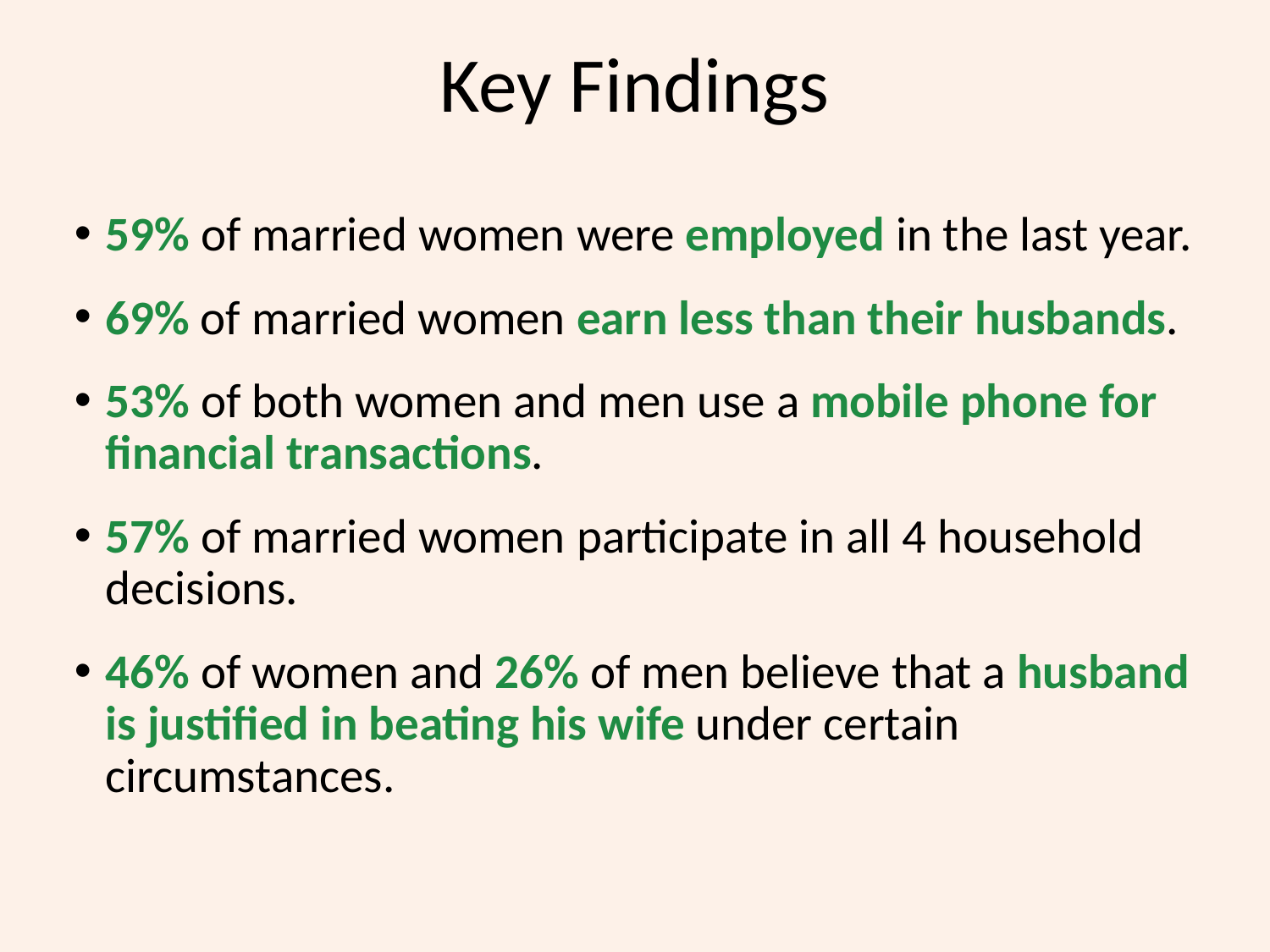

# Key Findings
59% of married women were employed in the last year.
69% of married women earn less than their husbands.
53% of both women and men use a mobile phone for financial transactions.
57% of married women participate in all 4 household decisions.
46% of women and 26% of men believe that a husband is justified in beating his wife under certain circumstances.